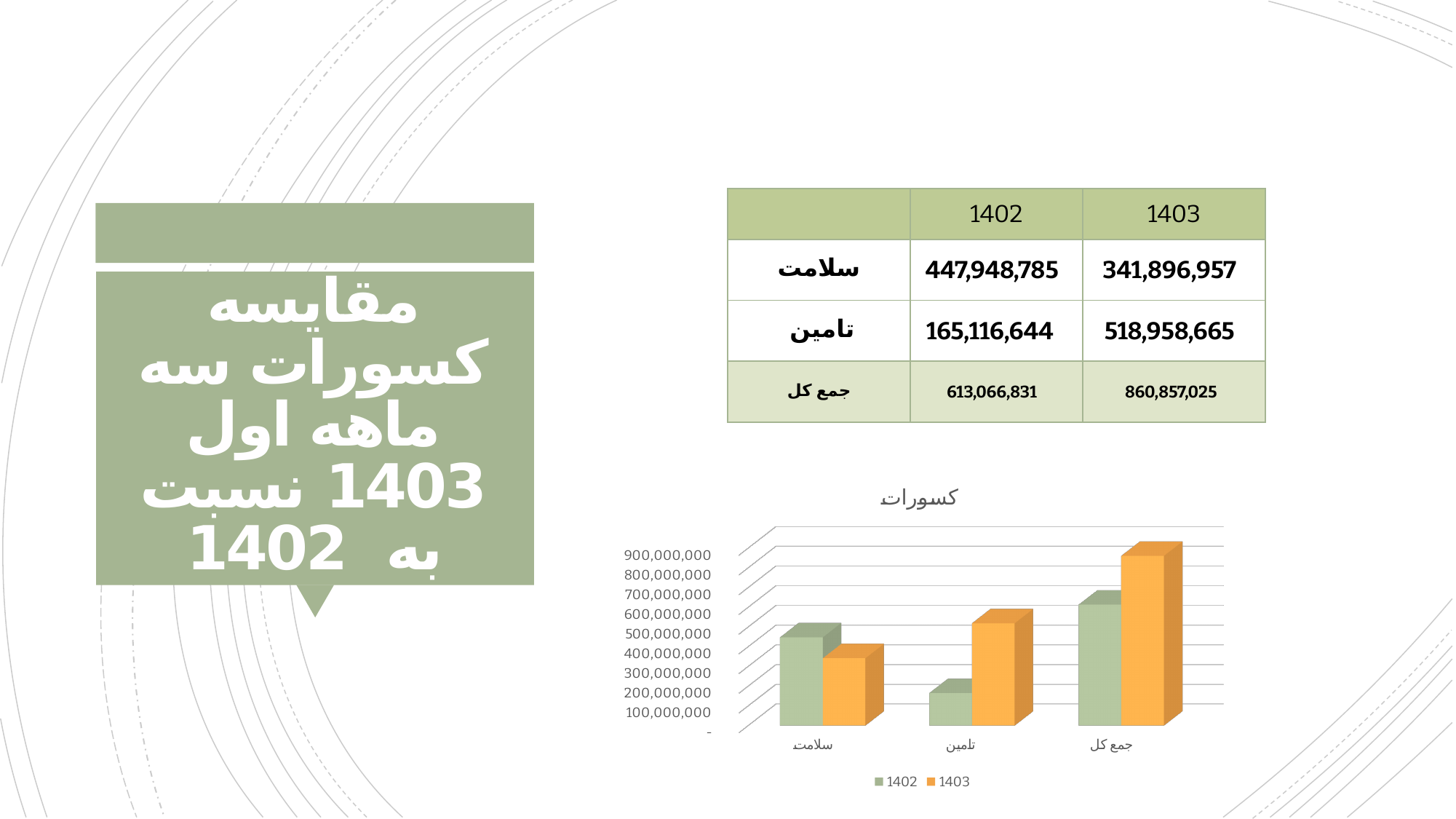

|  | 1402 | 1403 |
| --- | --- | --- |
| سلامت | 447,948,785 | 341,896,957 |
| تامین | 165,116,644 | 518,958,665 |
| جمع کل | 613,066,831 | 860,857,025 |
# مقایسه کسورات سه ماهه اول 1403 نسبت به  1402

[unsupported chart]